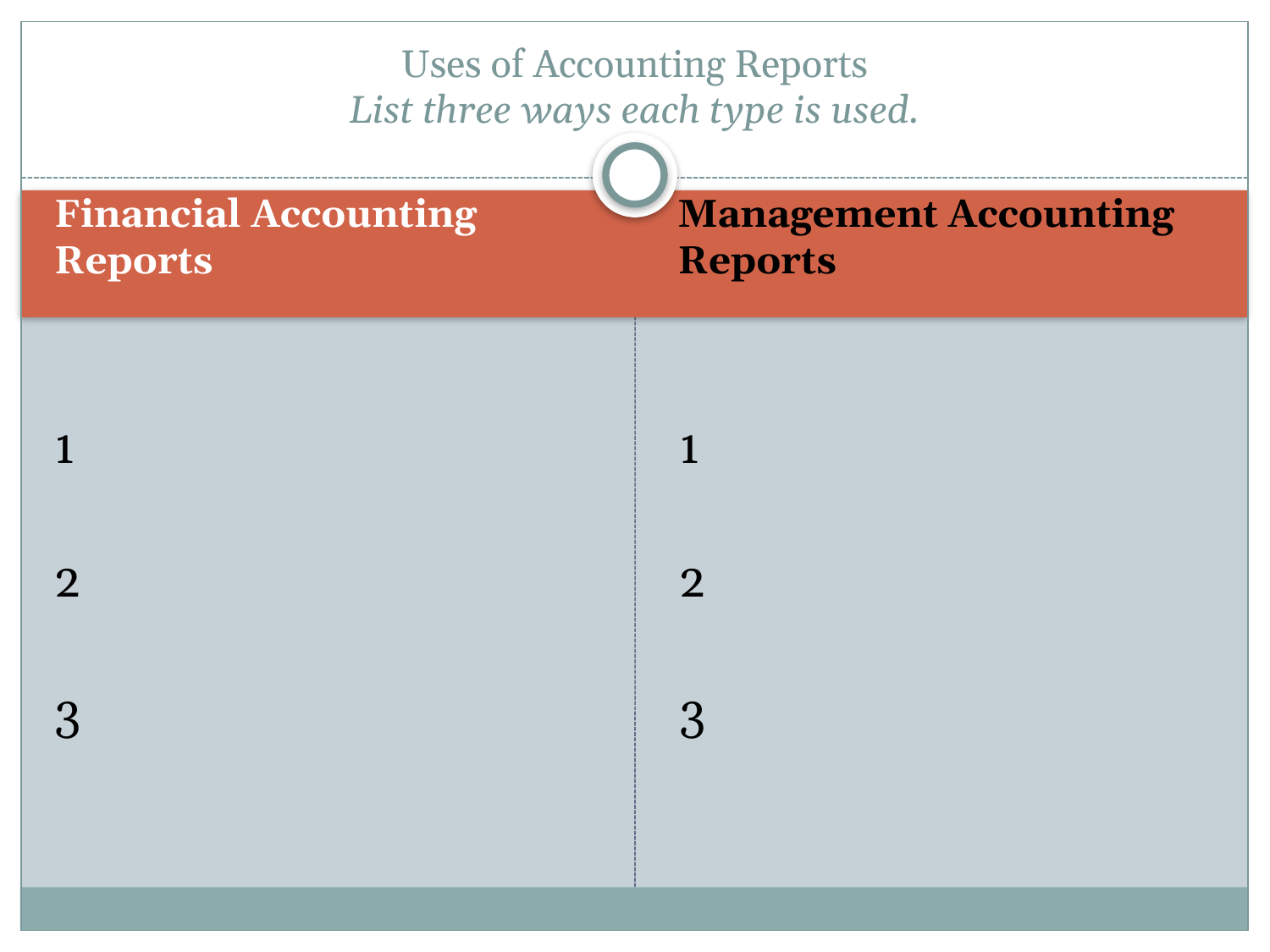

# Uses of Accounting Reports List three ways each type is used.
Financial Accounting Reports

Management Accounting Reports

1

2

3

1

2

3